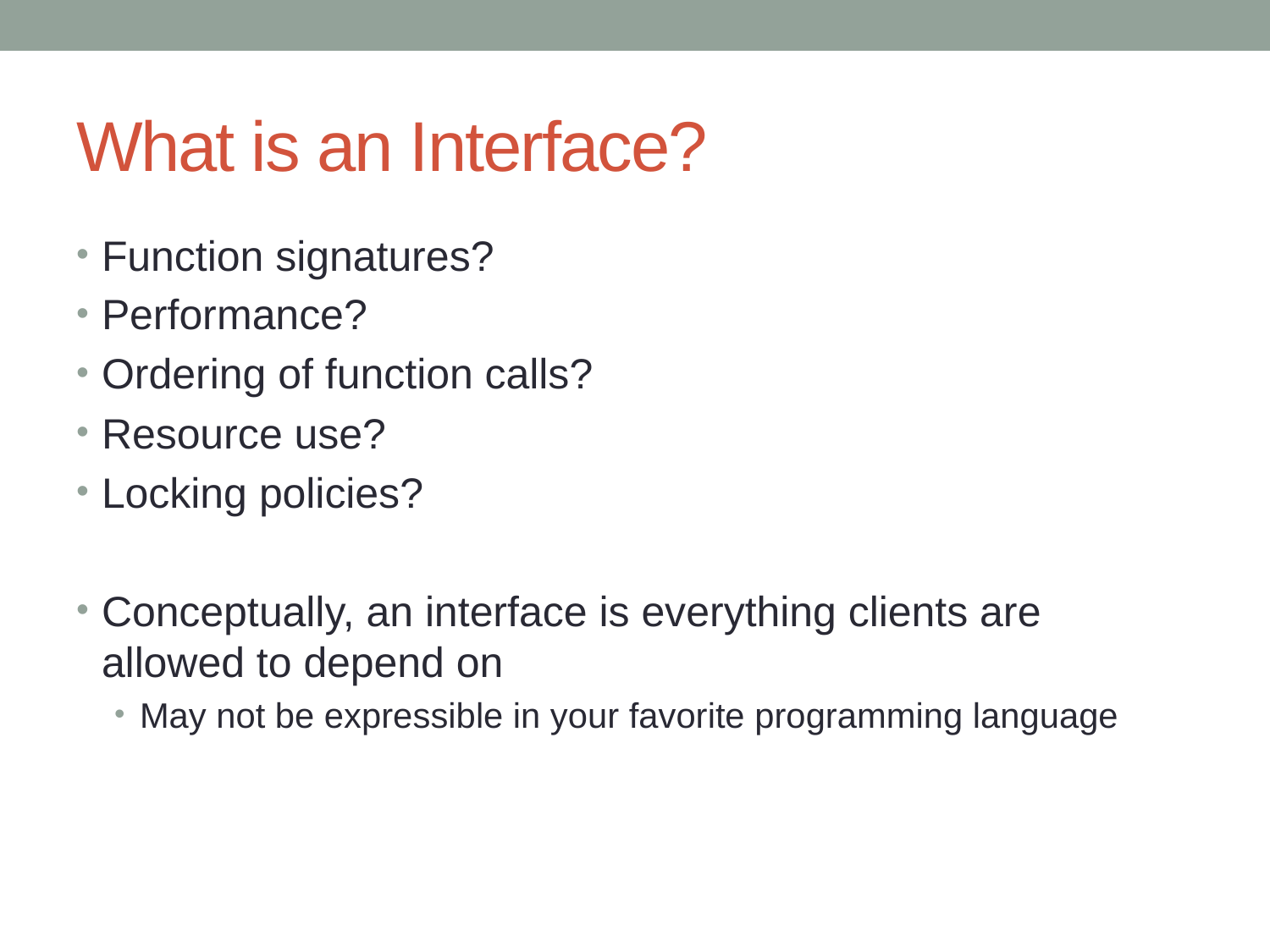

# What is an Interface?
Function signatures?
Performance?
Ordering of function calls?
Resource use?
Locking policies?

Conceptually, an interface is everything clients are allowed to depend on
May not be expressible in your favorite programming language